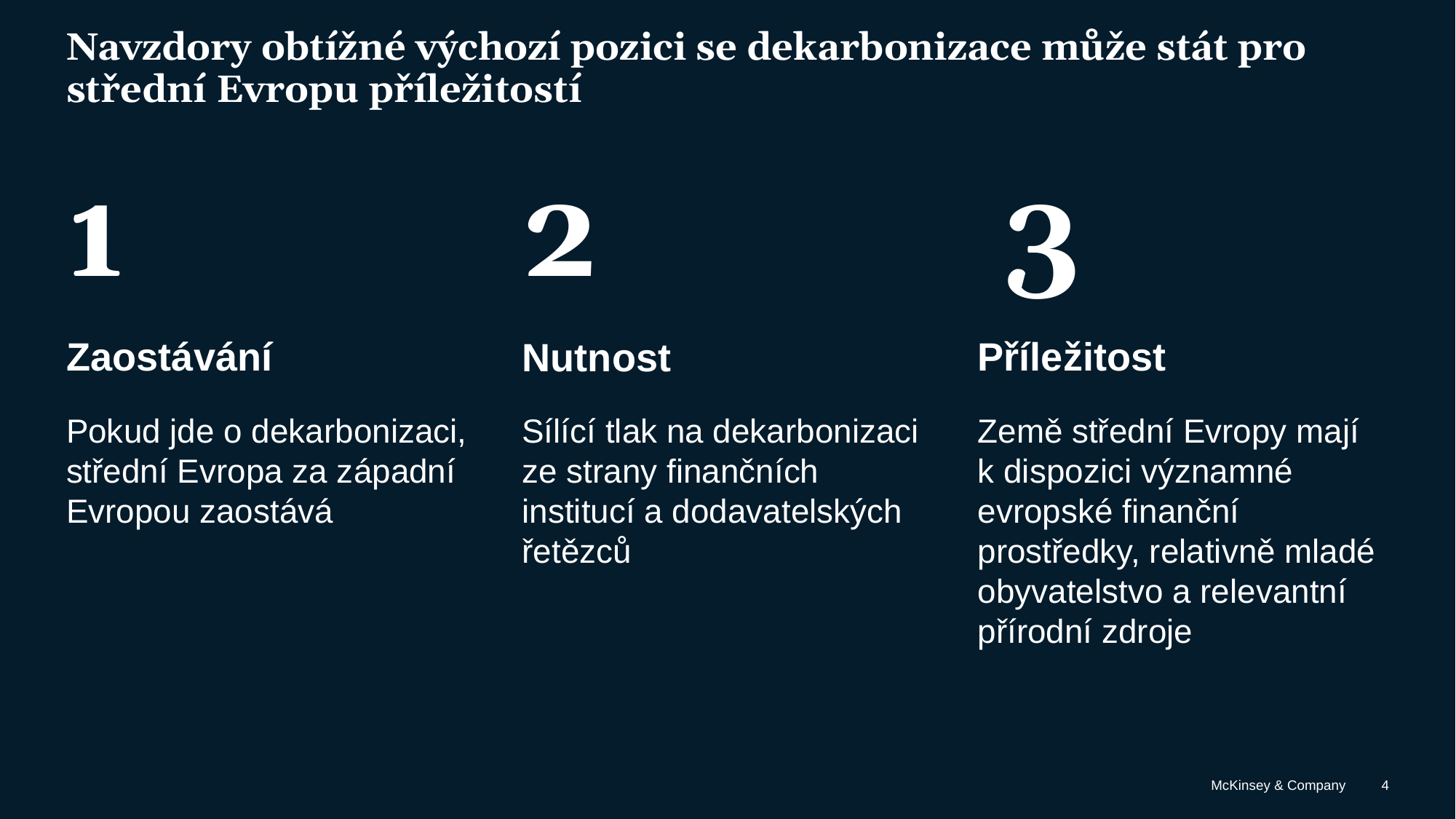

Navzdory obtížné výchozí pozici se dekarbonizace může stát pro střední Evropu příležitostí
1
2
3
Zaostávání
Příležitost
Nutnost
Pokud jde o dekarbonizaci, střední Evropa za západní Evropou zaostává
Sílící tlak na dekarbonizaci ze strany finančních institucí a dodavatelských řetězců
Země střední Evropy mají k dispozici významné evropské finanční prostředky, relativně mladé obyvatelstvo a relevantní přírodní zdroje